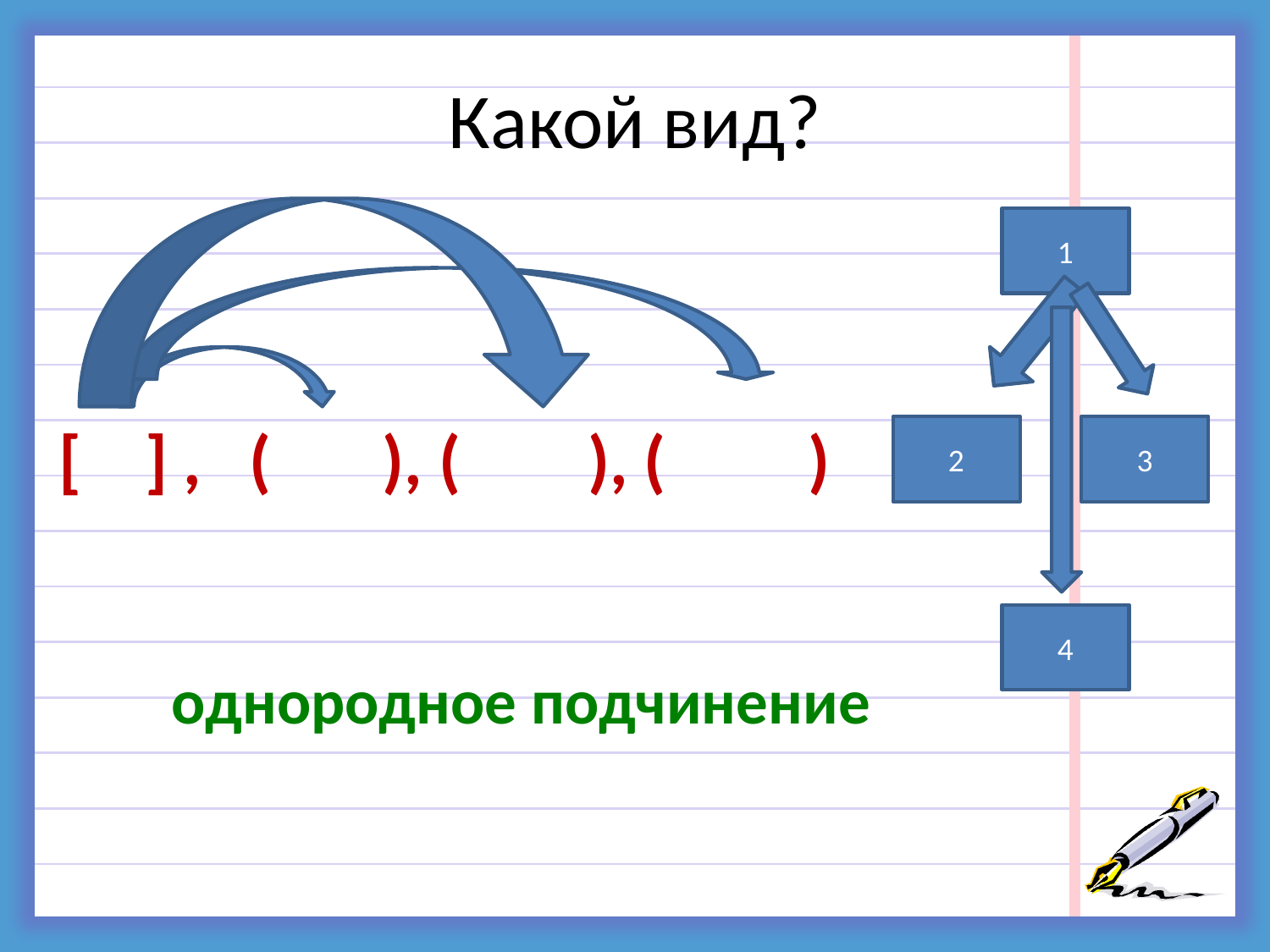

# Какой вид?

1

 [    ] ,   (       ), (        ), (         )

2
3
4
однородное подчинение